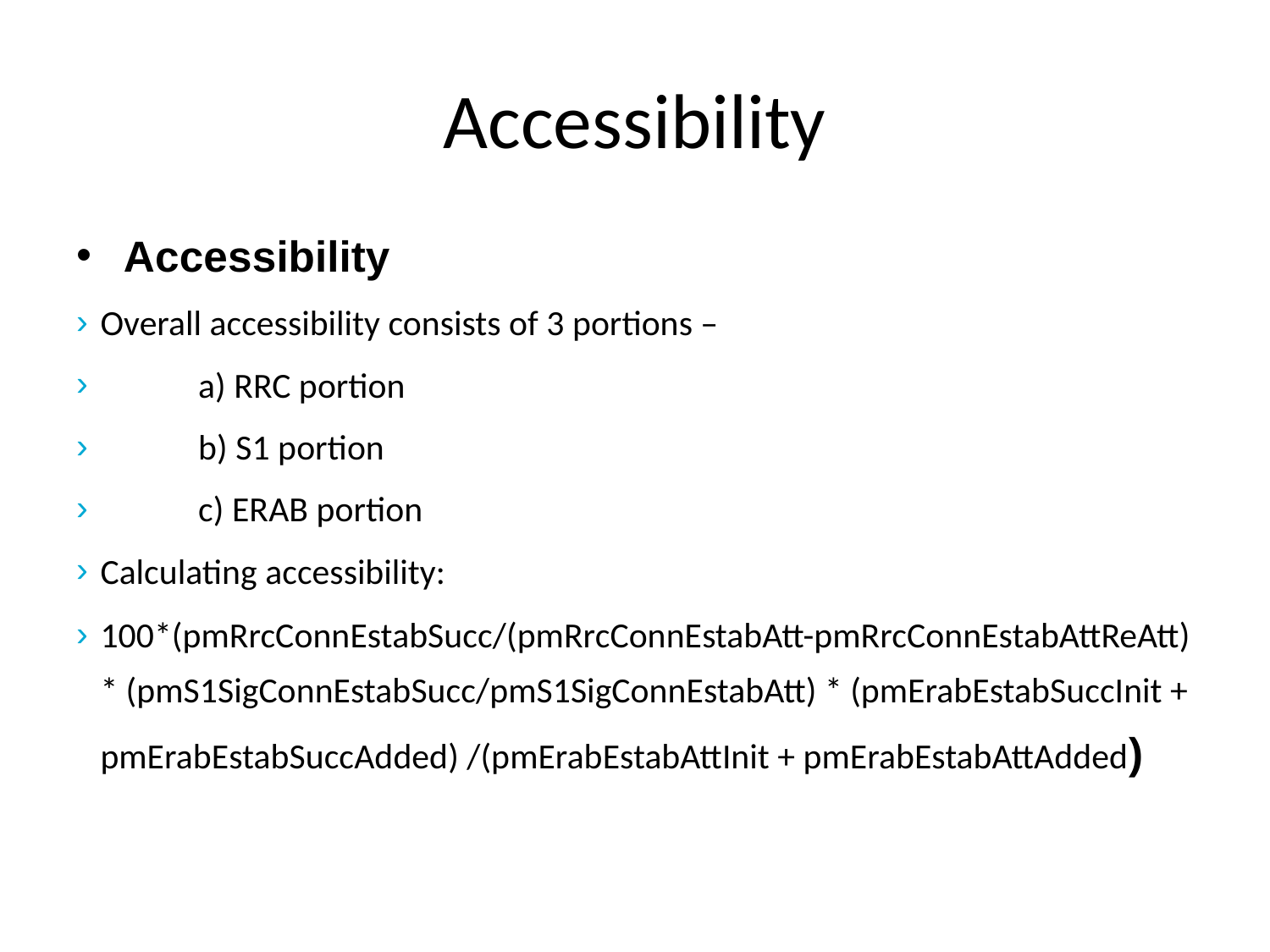

# Accessibility
Accessibility
Overall accessibility consists of 3 portions –
		a) RRC portion
		b) S1 portion
		c) ERAB portion
Calculating accessibility:
100*(pmRrcConnEstabSucc/(pmRrcConnEstabAtt-pmRrcConnEstabAttReAtt) * (pmS1SigConnEstabSucc/pmS1SigConnEstabAtt) * (pmErabEstabSuccInit + pmErabEstabSuccAdded) /(pmErabEstabAttInit + pmErabEstabAttAdded)